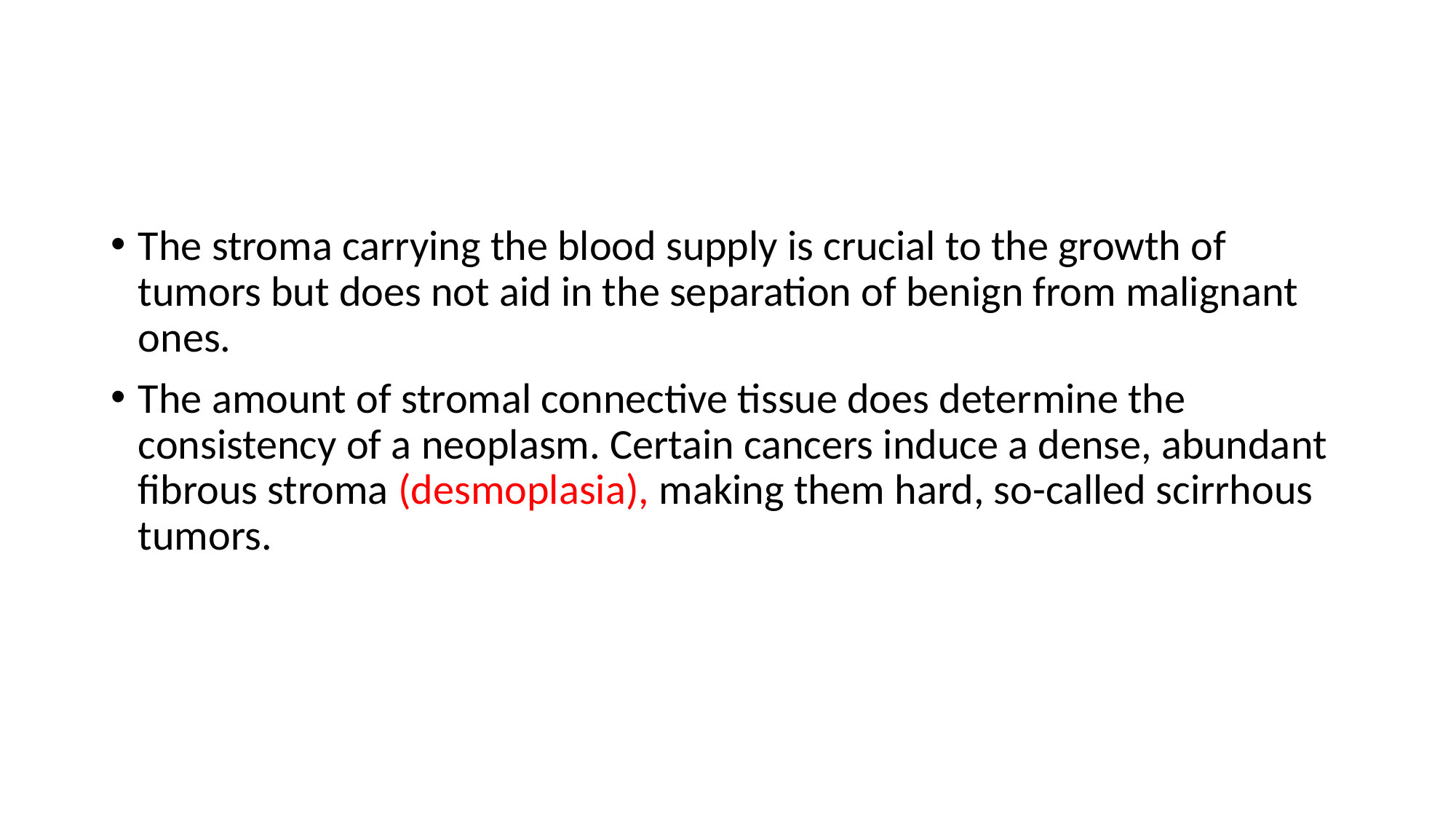

#
The stroma carrying the blood supply is crucial to the growth of tumors but does not aid in the separation of benign from malignant ones.
The amount of stromal connective tissue does determine the consistency of a neoplasm. Certain cancers induce a dense, abundant fibrous stroma (desmoplasia), making them hard, so-called scirrhous tumors.